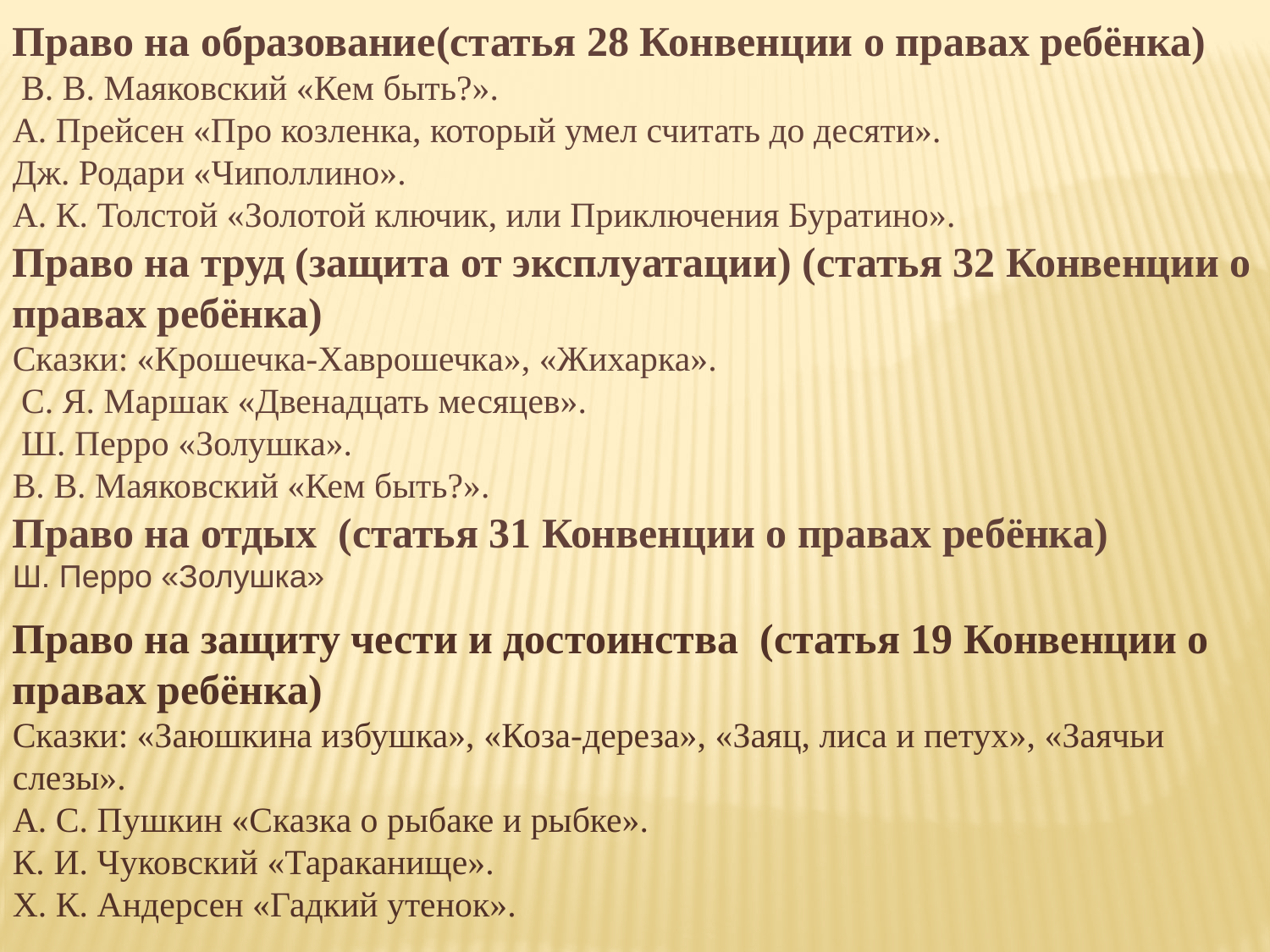

Право на образование(статья 28 Конвенции о правах ребёнка)
 В. В. Маяковский «Кем быть?».
А. Прейсен «Про козленка, который умел считать до десяти».
Дж. Родари «Чиполлино».
А. К. Толстой «Золотой ключик, или Приключения Буратино».
Право на труд (защита от эксплуатации) (статья 32 Конвенции о правах ребёнка)
Сказки: «Крошечка-Хаврошечка», «Жихарка».
 С. Я. Маршак «Двенадцать месяцев».
 Ш. Перро «Золушка».
В. В. Маяковский «Кем быть?».
Право на отдых  (статья 31 Конвенции о правах ребёнка)
Ш. Перро «Золушка»

Право на защиту чести и достоинства  (статья 19 Конвенции о правах ребёнка)
Сказки: «Заюшкина избушка», «Коза-дереза», «Заяц, лиса и петух», «Заячьи слезы».
А. С. Пушкин «Сказка о рыбаке и рыбке».
К. И. Чуковский «Тараканище».
X. К. Андерсен «Гадкий утенок».